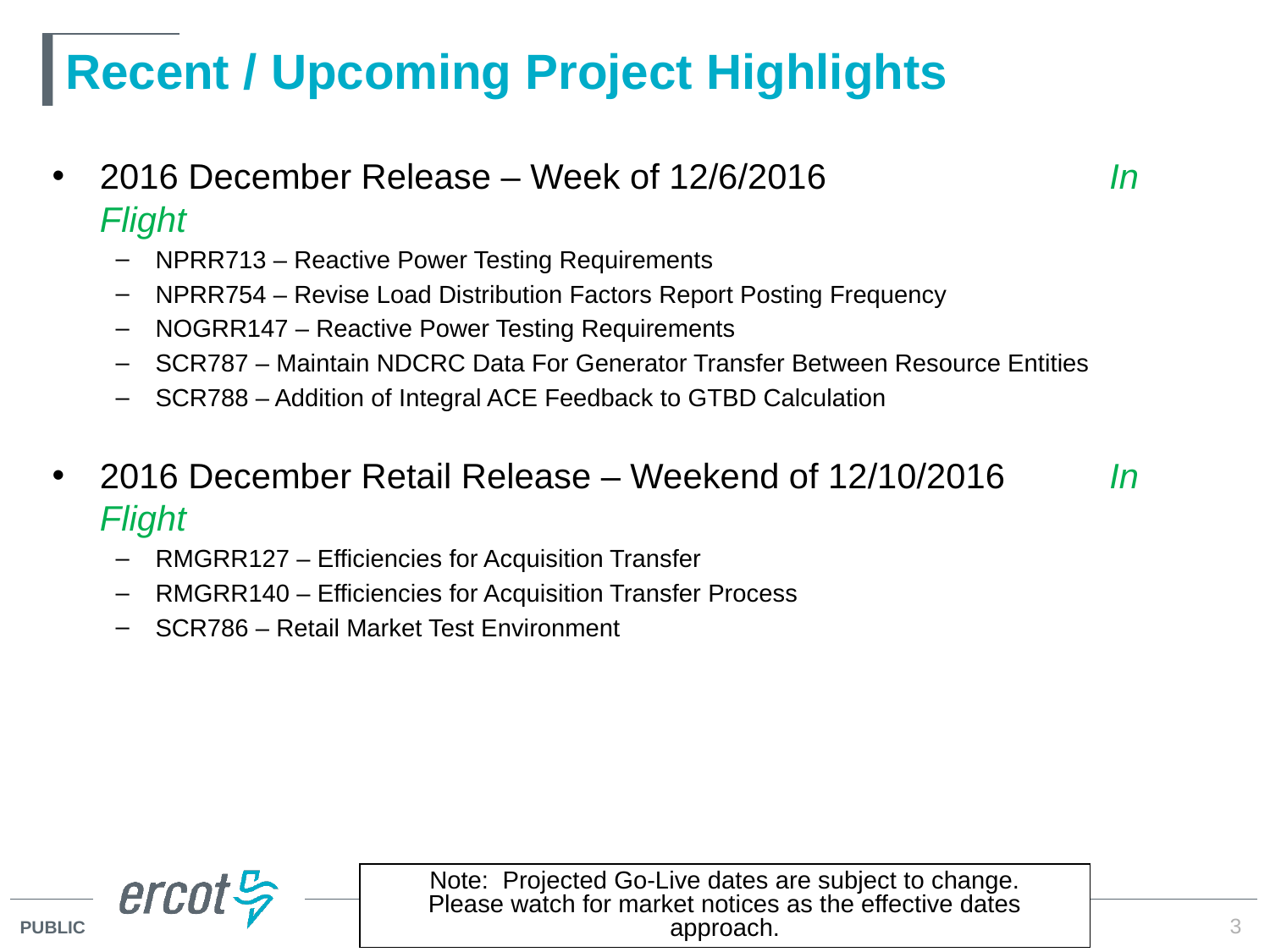

# Recent / Upcoming Project Highlights
2016 December Release – Week of 12/6/2016	 In Flight
NPRR713 – Reactive Power Testing Requirements
NPRR754 – Revise Load Distribution Factors Report Posting Frequency
NOGRR147 – Reactive Power Testing Requirements
SCR787 – Maintain NDCRC Data For Generator Transfer Between Resource Entities
SCR788 – Addition of Integral ACE Feedback to GTBD Calculation

2016 December Retail Release – Weekend of 12/10/2016	 In Flight
RMGRR127 – Efficiencies for Acquisition Transfer
RMGRR140 – Efficiencies for Acquisition Transfer Process
SCR786 – Retail Market Test Environment

Note:  Projected Go-Live dates are subject to change.
Please watch for market notices as the effective dates approach.
3